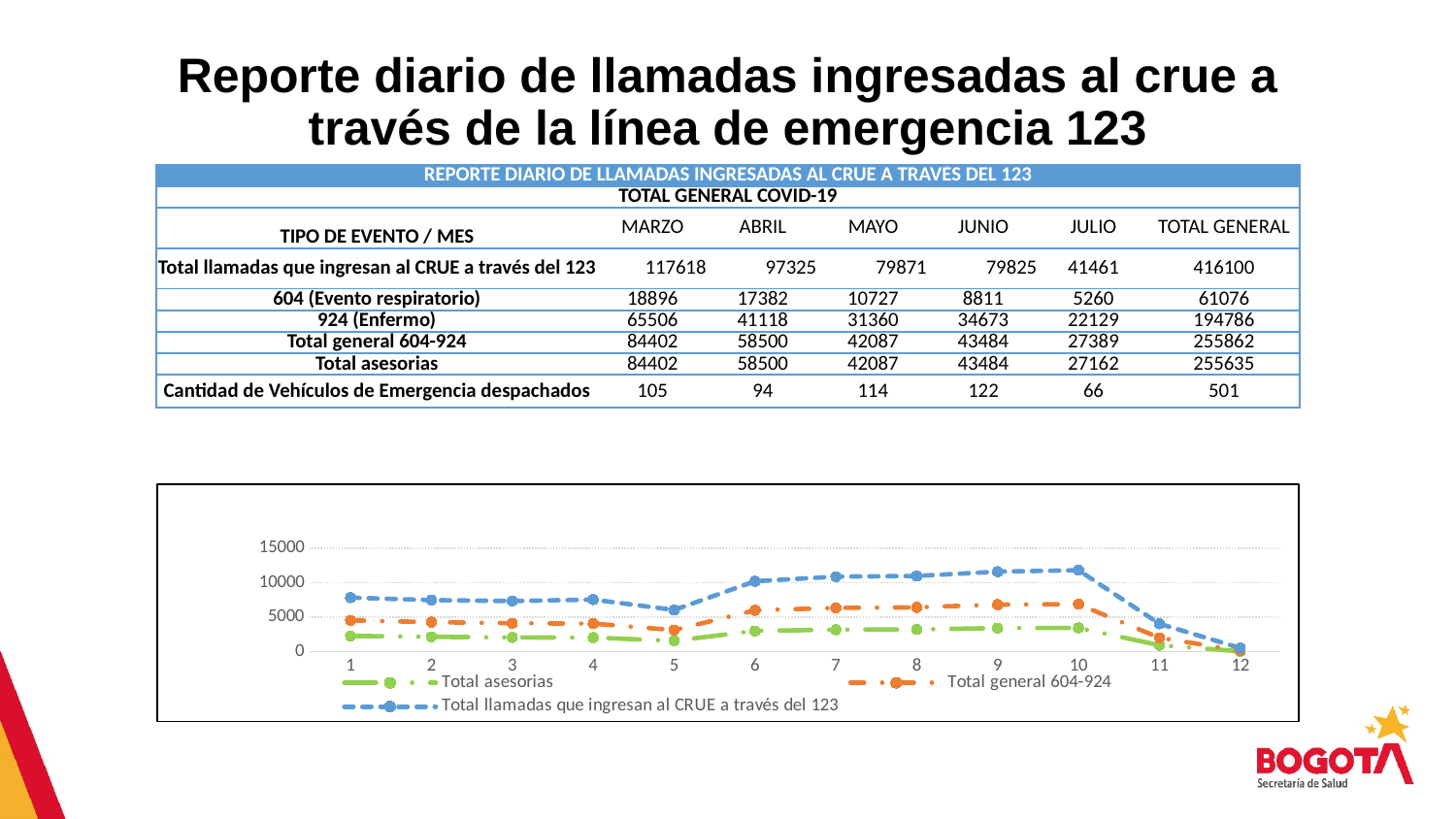

# Reporte diario de llamadas ingresadas al crue a través de la línea de emergencia 123
| REPORTE DIARIO DE LLAMADAS INGRESADAS AL CRUE A TRAVÉS DEL 123 |  |  |  |  |  |  |
| --- | --- | --- | --- | --- | --- | --- |
| TOTAL GENERAL COVID-19 |  |  |  |  |  |  |
| TIPO DE EVENTO / MES | MARZO | ABRIL | MAYO | JUNIO | JULIO | TOTAL GENERAL |
| Total llamadas que ingresan al CRUE a través del 123 | 117618 | 97325 | 79871 | 79825 | 41461 | 416100 |
| 604 (Evento respiratorio) | 18896 | 17382 | 10727 | 8811 | 5260 | 61076 |
| 924 (Enfermo) | 65506 | 41118 | 31360 | 34673 | 22129 | 194786 |
| Total general 604-924 | 84402 | 58500 | 42087 | 43484 | 27389 | 255862 |
| Total asesorias | 84402 | 58500 | 42087 | 43484 | 27162 | 255635 |
| Cantidad de Vehículos de Emergencia despachados | 105 | 94 | 114 | 122 | 66 | 501 |

### Chart

| Category | Total asesorias | Total general 604-924 | Total llamadas que ingresan al CRUE a través del 123 |
|---|---|---|---|